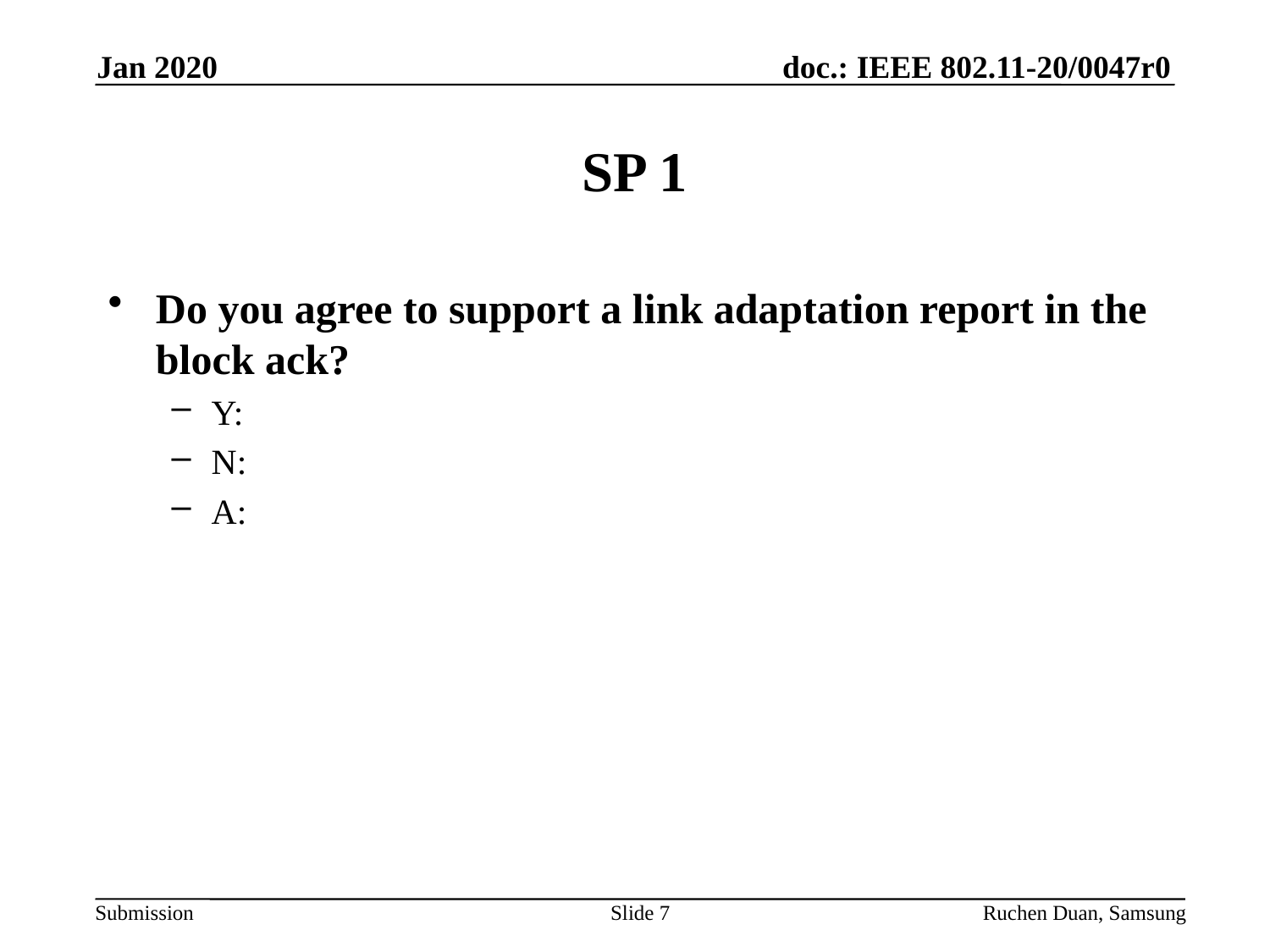

Jan 2020
# SP 1
Do you agree to support a link adaptation report in the block ack?
Y:
N:
A:
Slide 7
Ruchen Duan, Samsung